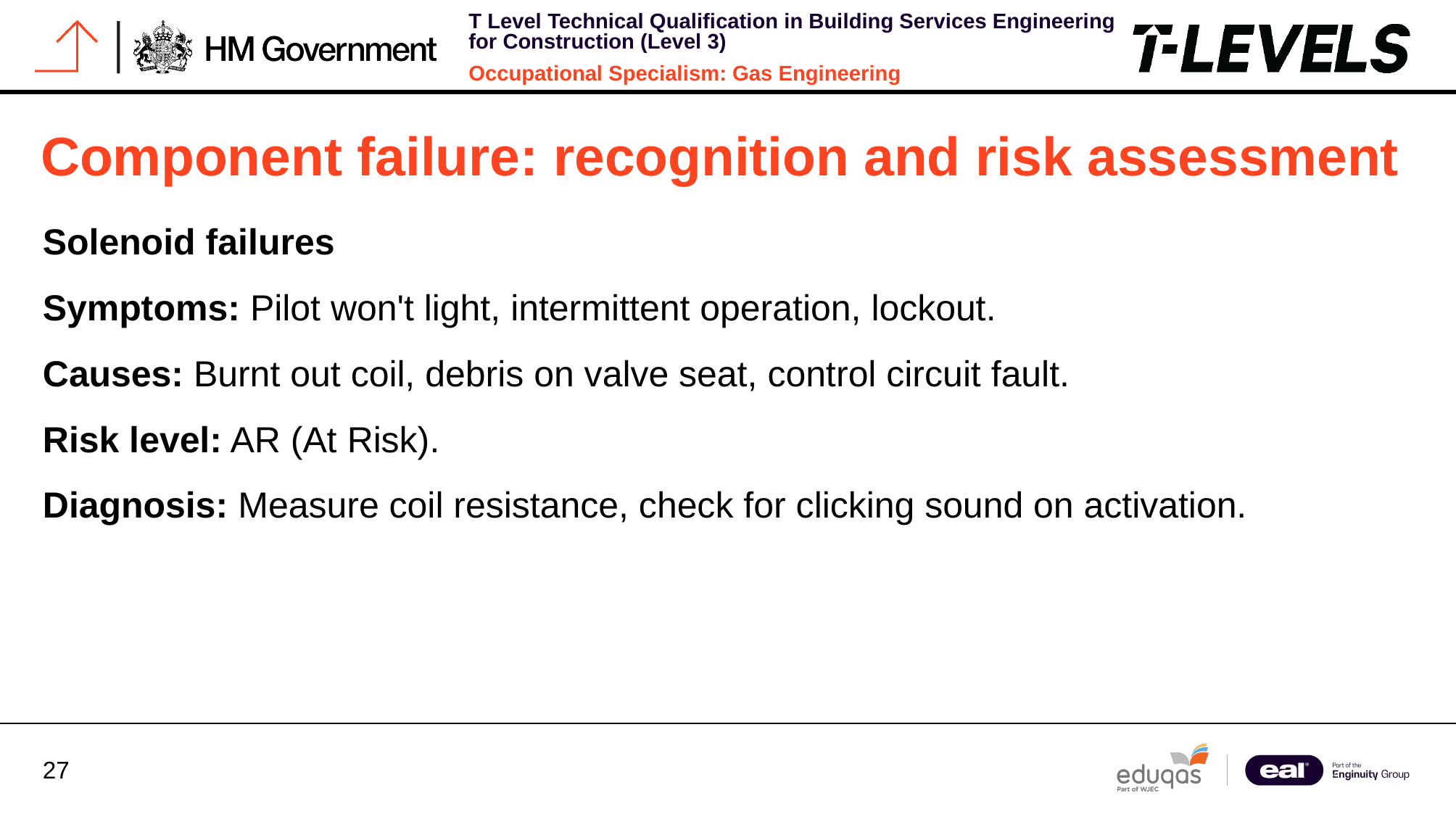

# Component failure: recognition and risk assessment
Solenoid failures
Symptoms: Pilot won't light, intermittent operation, lockout.
Causes: Burnt out coil, debris on valve seat, control circuit fault.
Risk level: AR (At Risk).
Diagnosis: Measure coil resistance, check for clicking sound on activation.